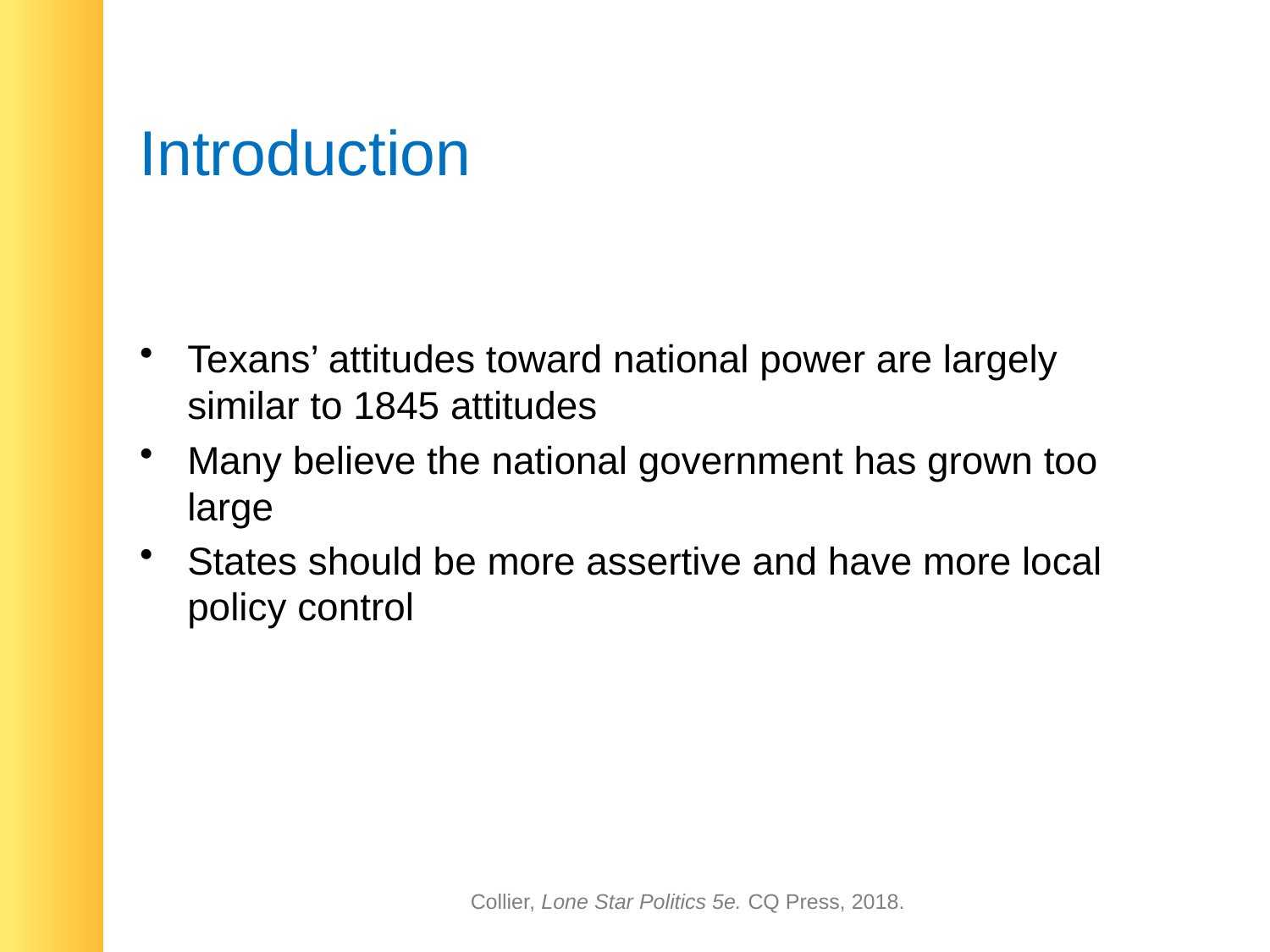

# Introduction
Texans’ attitudes toward national power are largely similar to 1845 attitudes
Many believe the national government has grown too large
States should be more assertive and have more local policy control
Collier, Lone Star Politics 5e. CQ Press, 2018.